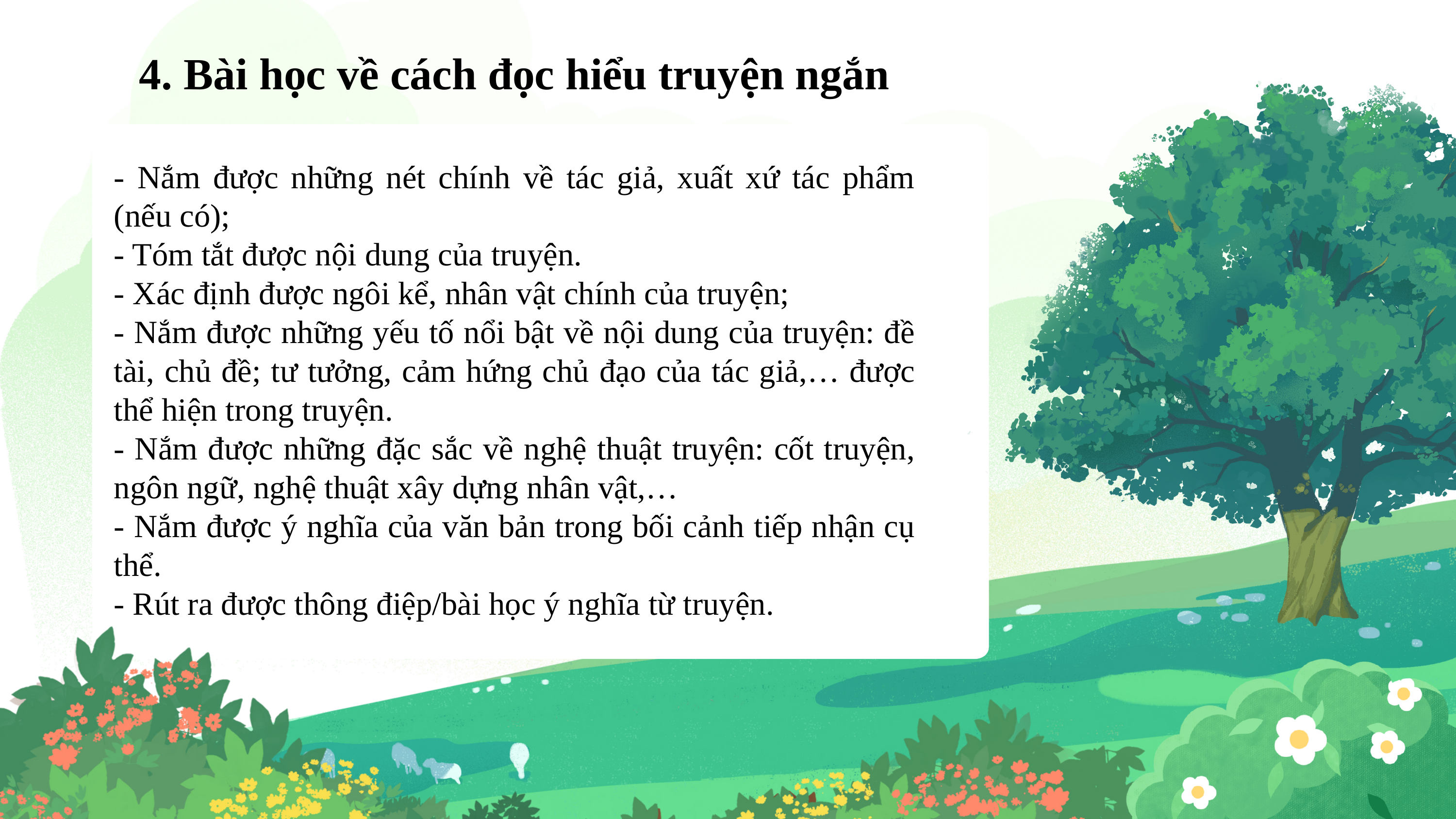

4. Bài học về cách đọc hiểu truyện ngắn

- Nắm được những nét chính về tác giả, xuất xứ tác phẩm (nếu có);
- Tóm tắt được nội dung của truyện.
- Xác định được ngôi kể, nhân vật chính của truyện;
- Nắm được những yếu tố nổi bật về nội dung của truyện: đề tài, chủ đề; tư tưởng, cảm hứng chủ đạo của tác giả,… được thể hiện trong truyện.
- Nắm được những đặc sắc về nghệ thuật truyện: cốt truyện, ngôn ngữ, nghệ thuật xây dựng nhân vật,…
- Nắm được ý nghĩa của văn bản trong bối cảnh tiếp nhận cụ thể.
- Rút ra được thông điệp/bài học ý nghĩa từ truyện.